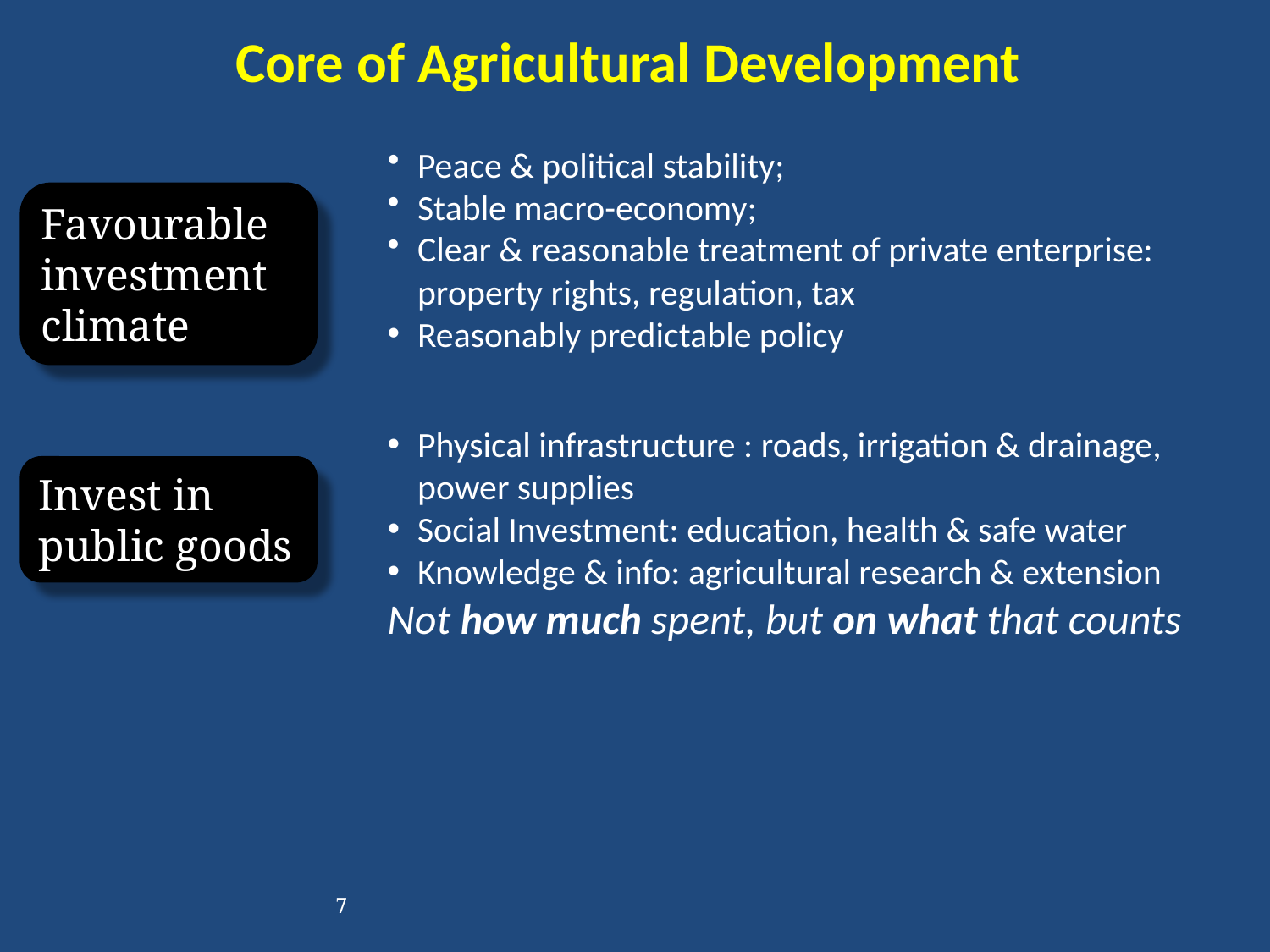

# Core of Agricultural Development
Peace & political stability;
Stable macro-economy;
Clear & reasonable treatment of private enterprise: property rights, regulation, tax
Reasonably predictable policy
Favourable investment climate
Physical infrastructure : roads, irrigation & drainage, power supplies
Social Investment: education, health & safe water
Knowledge & info: agricultural research & extension
Not how much spent, but on what that counts
Invest in public goods
7